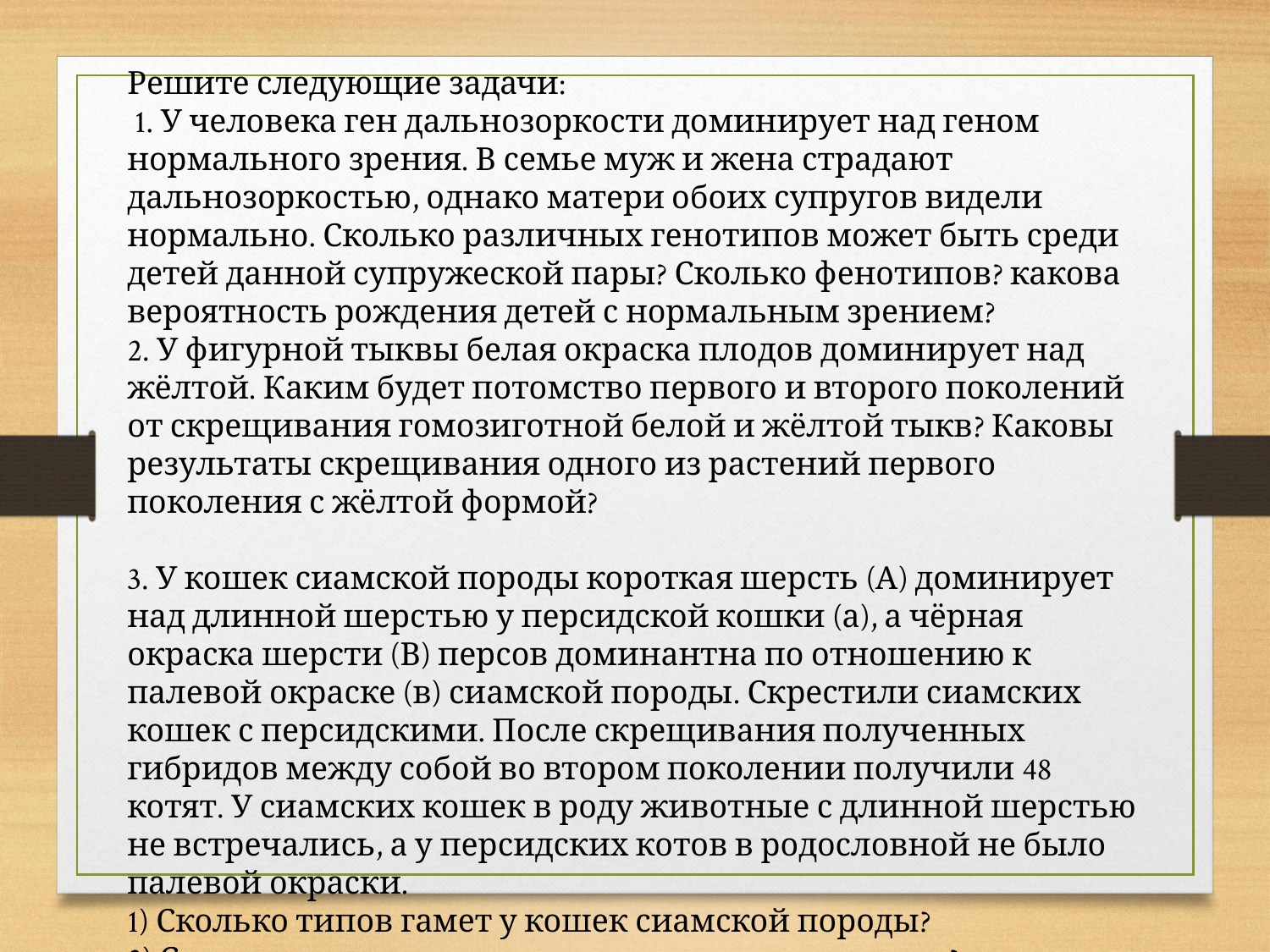

Решите следующие задачи:
 1. У человека ген дальнозоркости доминирует над геном нормального зрения. В семье муж и жена страдают дальнозоркостью, однако матери обоих супругов видели нормально. Сколько различных генотипов может быть среди детей данной супружеской пары? Сколько фенотипов? какова вероятность рождения детей с нормальным зрением?
2. У фигурной тыквы белая окраска плодов доминирует над жёлтой. Каким будет потомство первого и второго поколений от скрещивания гомозиготной белой и жёлтой тыкв? Каковы результаты скрещивания одного из растений первого поколения с жёлтой формой?
3. У кошек сиамской породы короткая шерсть (А) доминирует над длинной шерстью у персидской кошки (а), а чёрная окраска шерсти (В) персов доминантна по отношению к палевой окраске (в) сиамской породы. Скрестили сиамских кошек с персидскими. После скрещивания полученных гибридов между собой во втором поколении получили 48 котят. У сиамских кошек в роду животные с длинной шерстью не встречались, а у персидских котов в родословной не было палевой окраски.
1) Сколько типов гамет у кошек сиамской породы?
2) Сколько разных генотипов во втором поколении?
3)Сколько разных фенотипов во втором поколении?